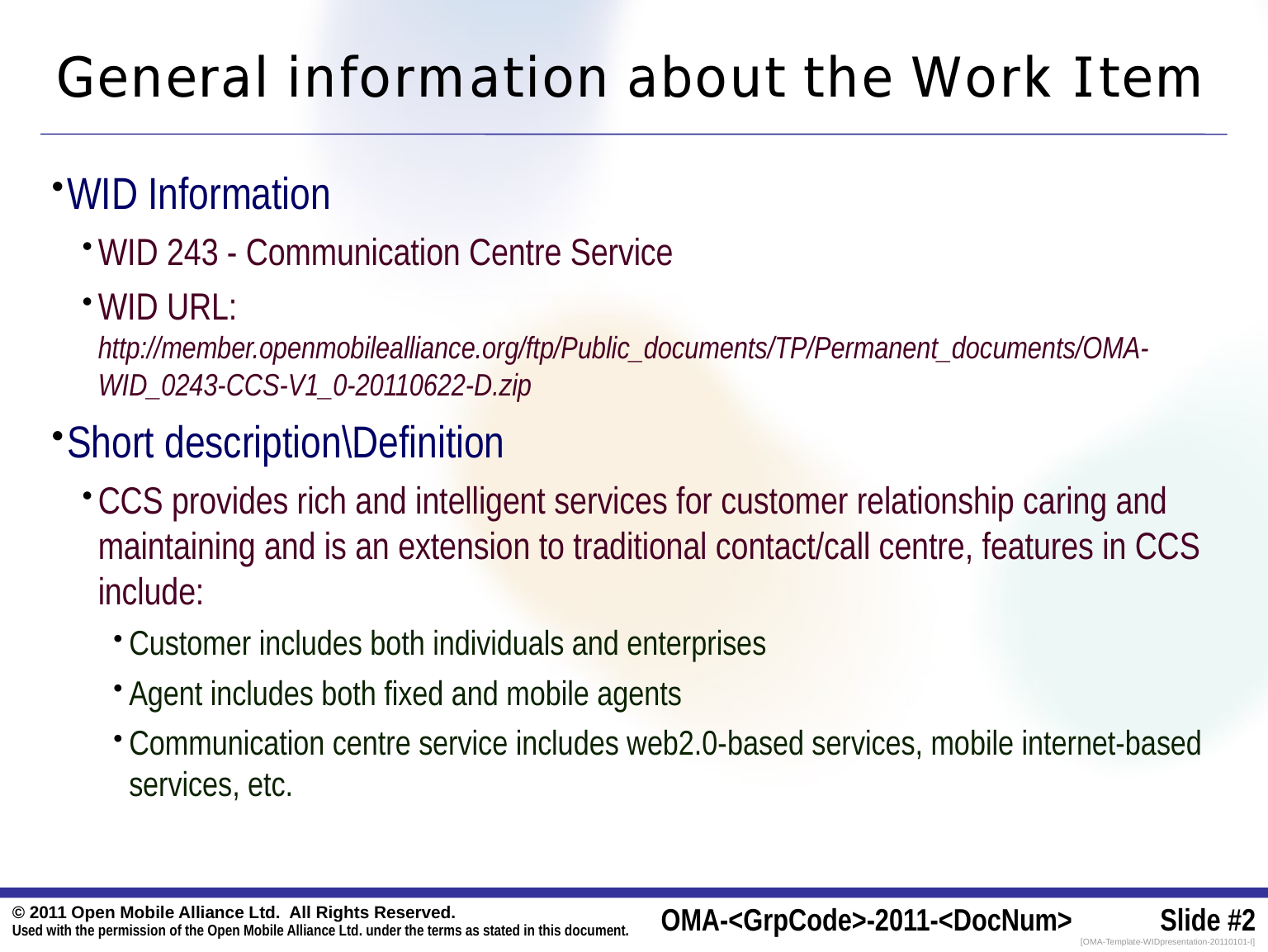

# General information about the Work Item
WID Information
WID 243 - Communication Centre Service
WID URL: http://member.openmobilealliance.org/ftp/Public_documents/TP/Permanent_documents/OMA-WID_0243-CCS-V1_0-20110622-D.zip
Short description\Definition
CCS provides rich and intelligent services for customer relationship caring and maintaining and is an extension to traditional contact/call centre, features in CCS include:
Customer includes both individuals and enterprises
Agent includes both fixed and mobile agents
Communication centre service includes web2.0-based services, mobile internet-based services, etc.